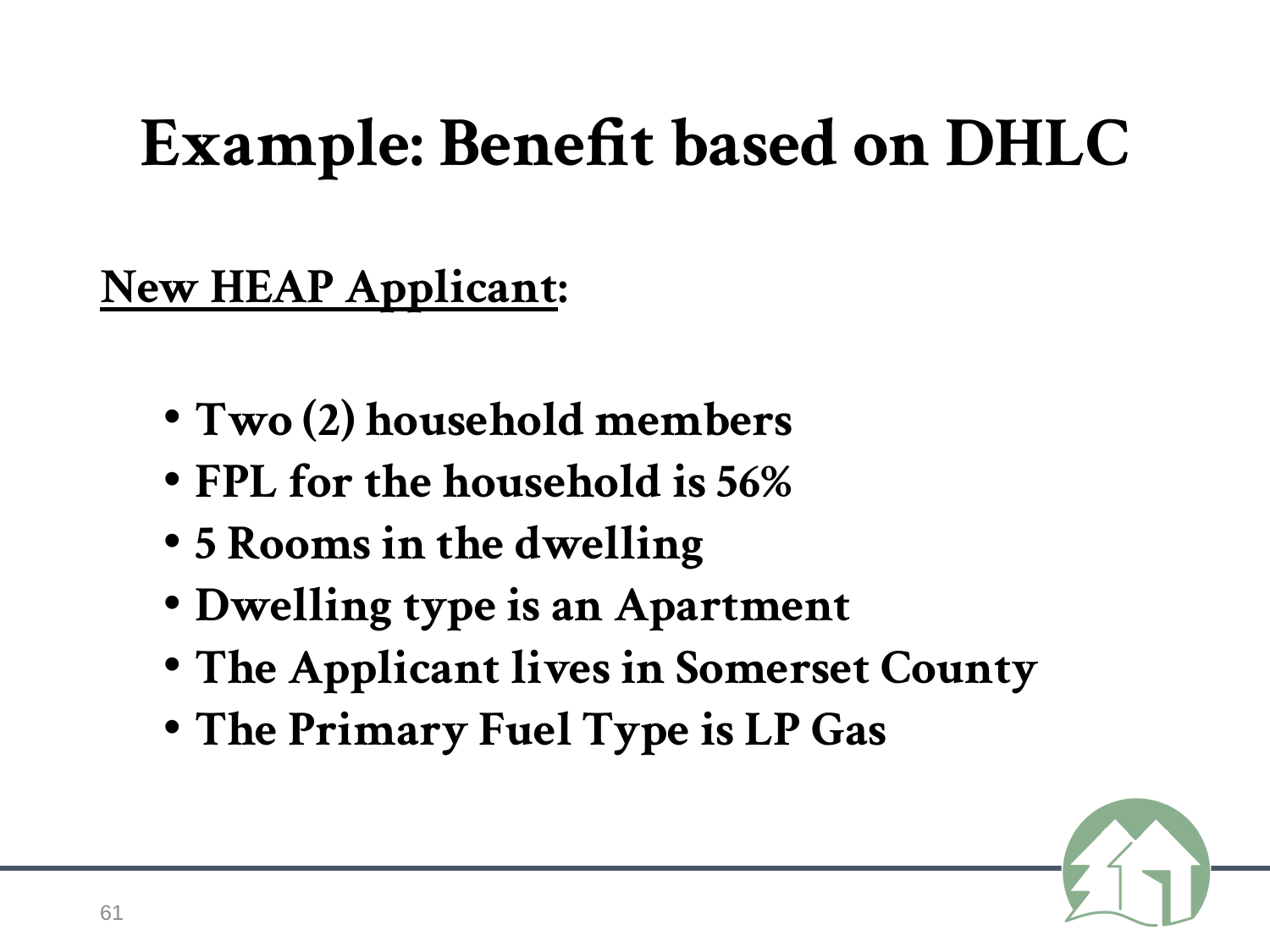

# Example: Benefit based on DHLC
New HEAP Applicant:

Two (2) household members
FPL for the household is 56%
5 Rooms in the dwelling
Dwelling type is an Apartment
The Applicant lives in Somerset County
The Primary Fuel Type is LP Gas

61